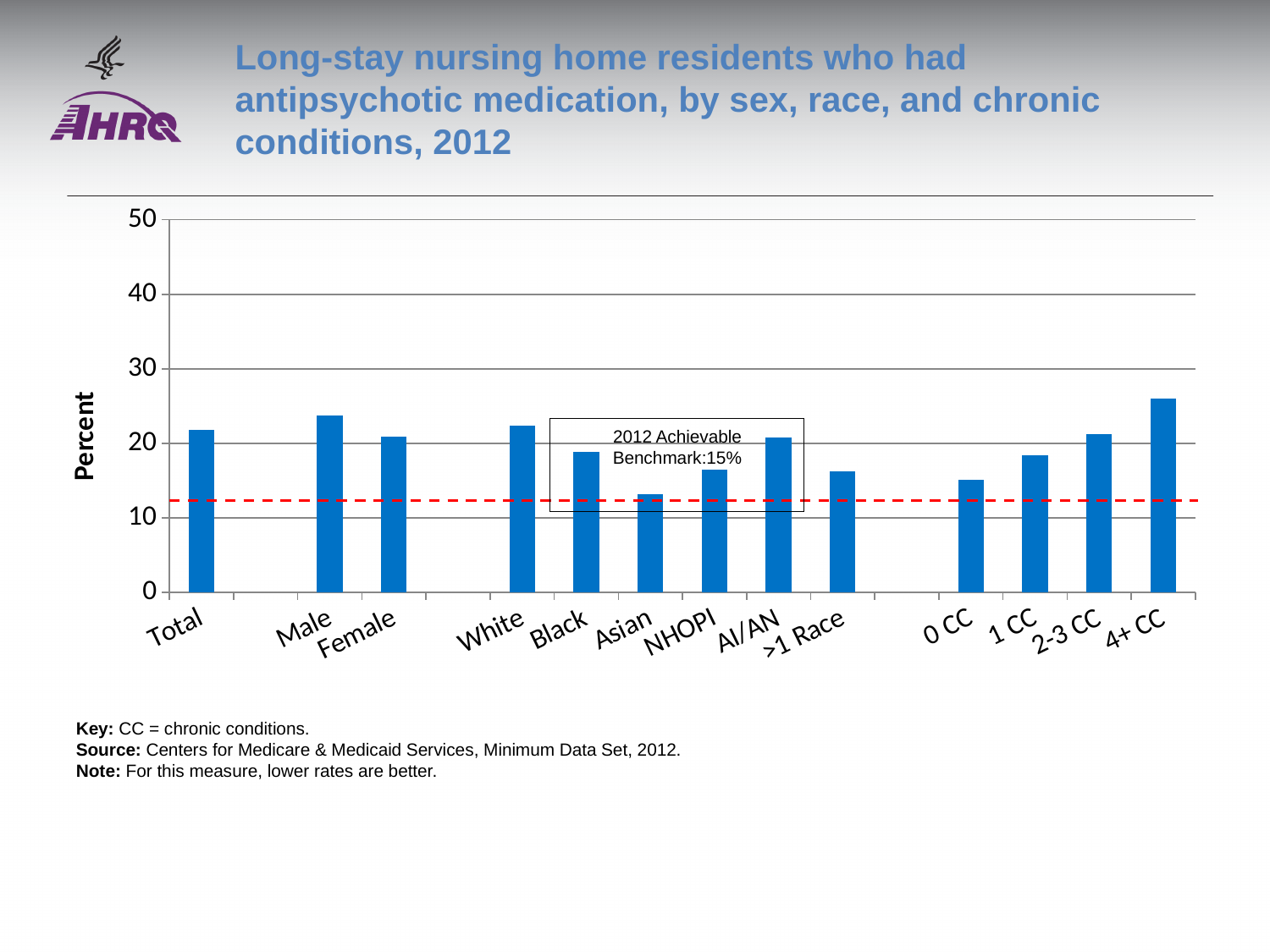

# Long-stay nursing home residents who had antipsychotic medication, by sex, race, and chronic conditions, 2012

### Chart

| Category | 2012 |
|---|---|
| Total | 21.8 |
|  | None |
| Male | 23.8 |
| Female | 20.9 |
|  | None |
| White | 22.4 |
| Black | 18.9 |
| Asian | 13.2 |
| NHOPI | 16.5 |
| AI/AN | 20.8 |
| >1 Race | 16.2 |
|  | None |
| 0 CC | 15.1 |
| 1 CC | 18.4 |
| 2-3 CC | 21.3 |
| 4+ CC | 26.0 |
2012 Achievable Benchmark:15%

Key: CC = chronic conditions.
Source: Centers for Medicare & Medicaid Services, Minimum Data Set, 2012.
Note: For this measure, lower rates are better.